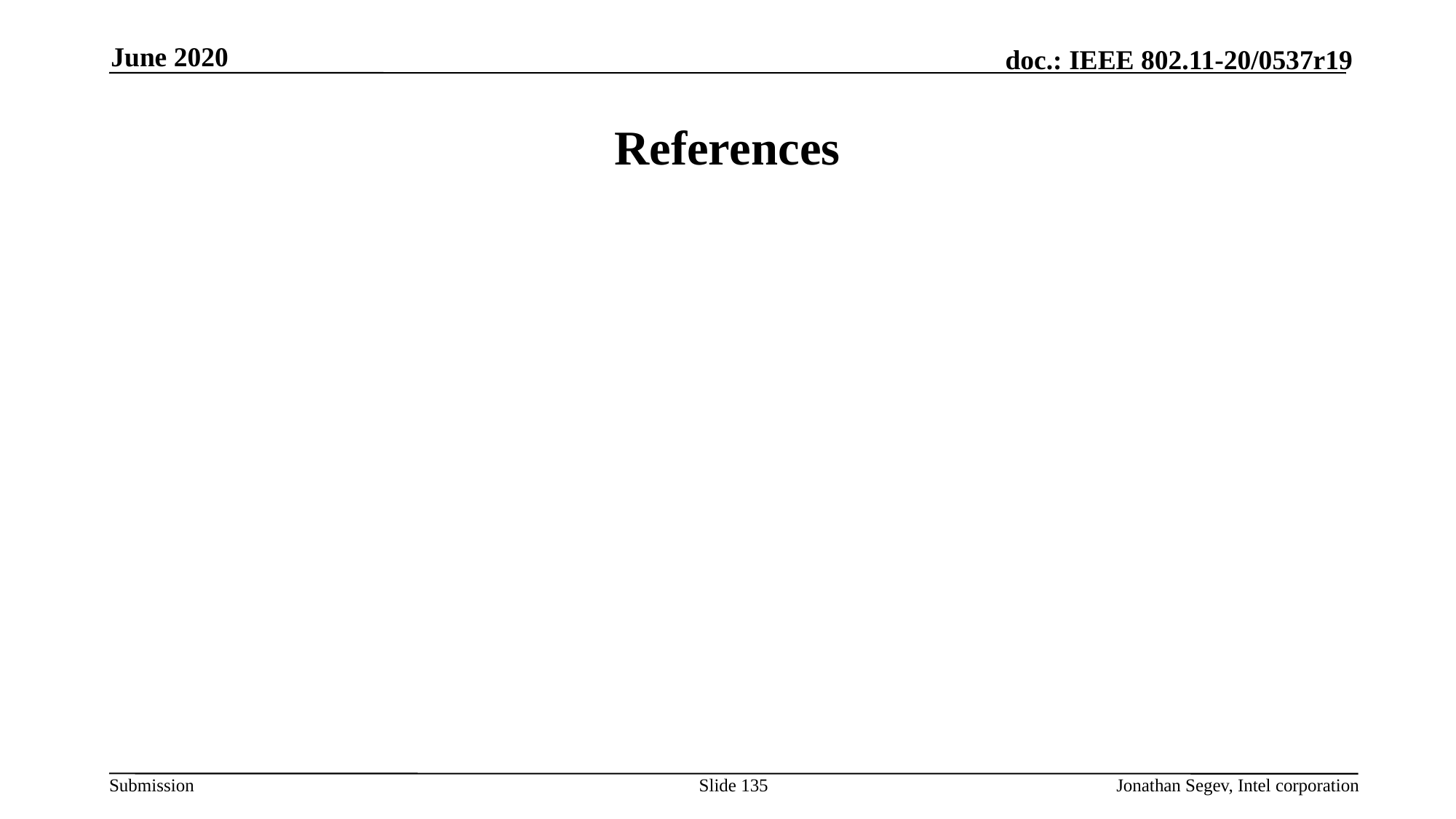

June 2020
# References

Slide 135
Jonathan Segev, Intel corporation